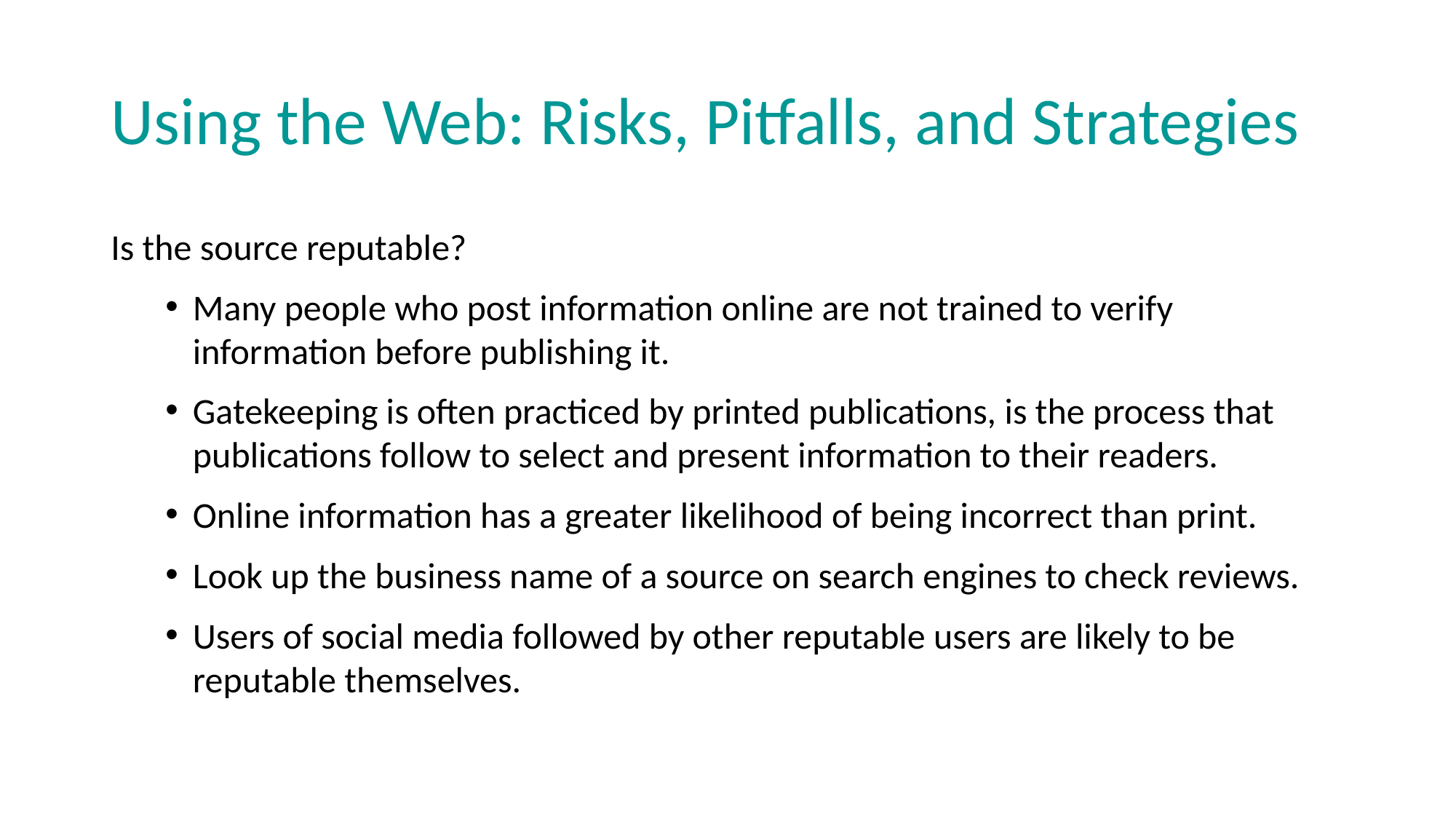

# Using the Web: Risks, Pitfalls, and Strategies
Is the source reputable?
Many people who post information online are not trained to verify information before publishing it.
Gatekeeping is often practiced by printed publications, is the process that publications follow to select and present information to their readers.
Online information has a greater likelihood of being incorrect than print.
Look up the business name of a source on search engines to check reviews.
Users of social media followed by other reputable users are likely to be reputable themselves.